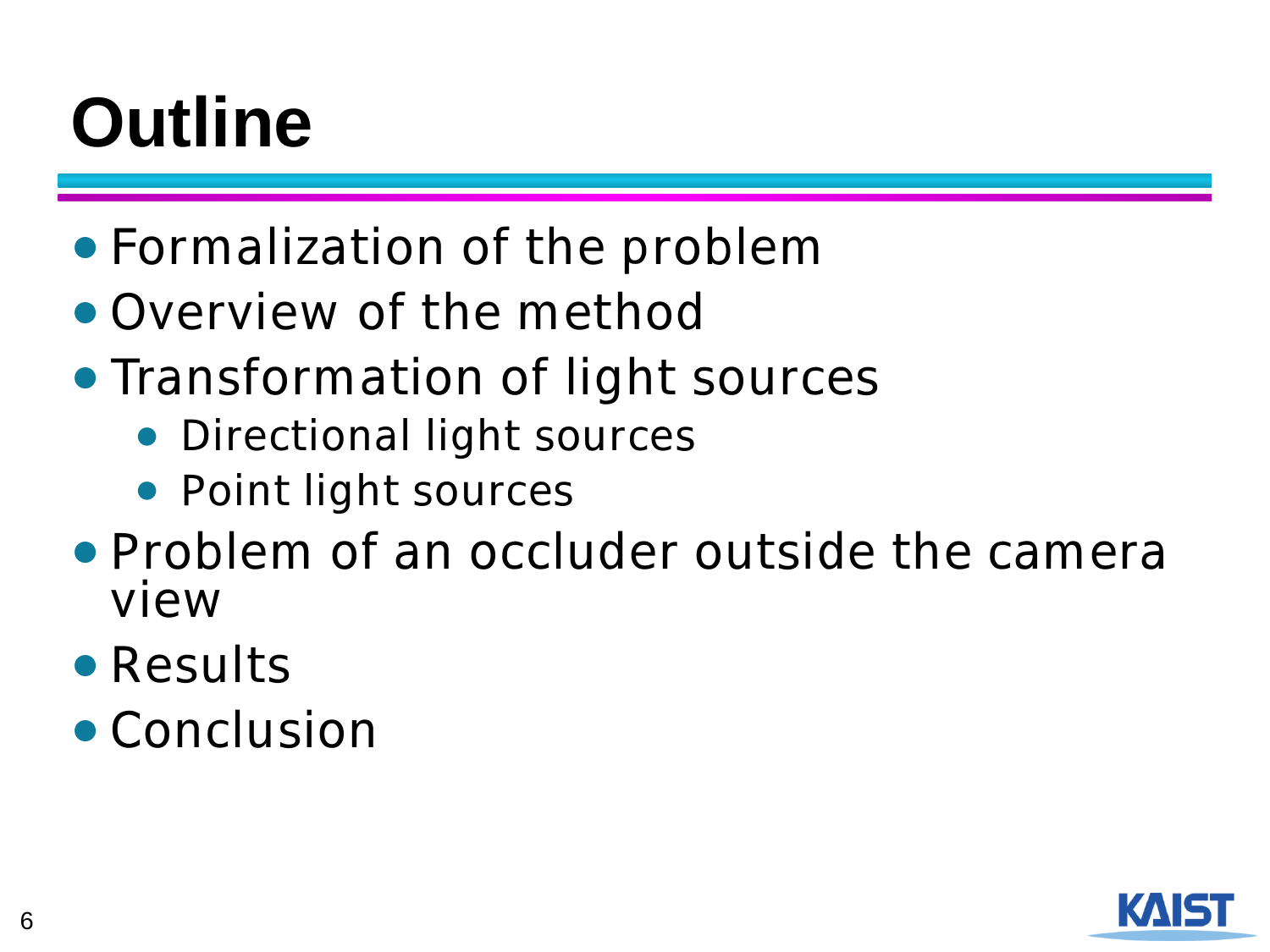

# Outline
Formalization of the problem
Overview of the method
Transformation of light sources
Directional light sources
Point light sources
Problem of an occluder outside the camera view
Results
Conclusion